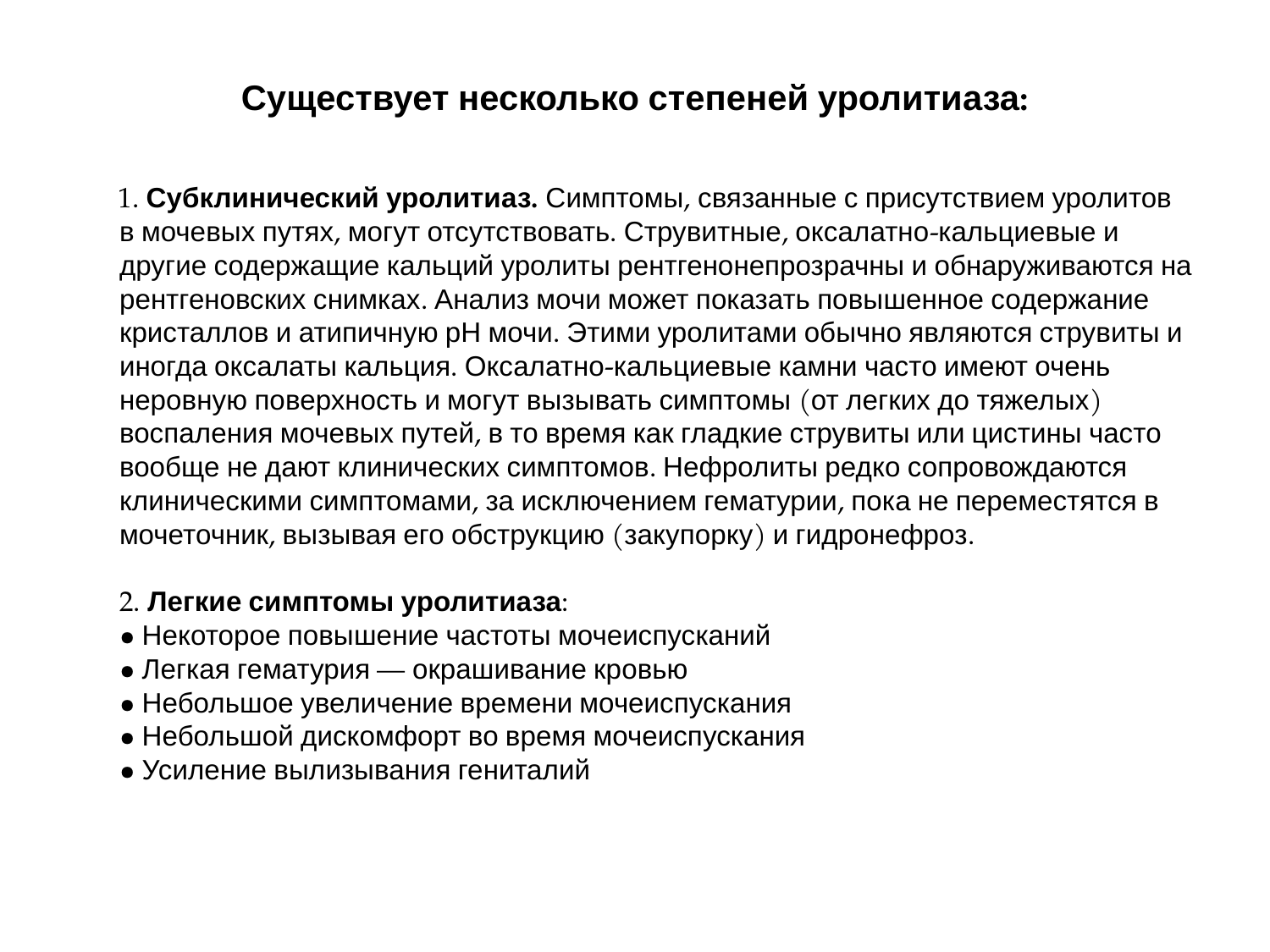

# Существует несколько степеней уролитиаза:

      1. Субклинический уролитиаз. Симптомы, связанные с присутствием уролитов в мочевых путях, могут отсутствовать. Струвитные, оксалатно-кальциевые и другие содержащие кальций уролиты рентгенонепрозрачны и обнаруживаются на рентгеновских снимках. Анализ мочи может показать повышенное содержание кристаллов и атипичную рН мочи. Этими уролитами обычно являются струвиты и иногда оксалаты кальция. Оксалатно-кальциевые камни часто имеют очень неровную поверхность и могут вызывать симптомы (от легких до тяжелых) воспаления мочевых путей, в то время как гладкие струвиты или цистины часто вообще не дают клинических симптомов. Нефролиты редко сопровождаются клиническими симптомами, за исключением гематурии, пока не переместятся в мочеточник, вызывая его обструкцию (закупорку) и гидронефроз.
2. Легкие симптомы уролитиаза:
• Некоторое повышение частоты мочеиспусканий 
• Легкая гематурия — окрашивание кровью 
• Небольшое увеличение времени мочеиспускания 
• Небольшой дискомфорт во время мочеиспускания 
• Усиление вылизывания гениталий